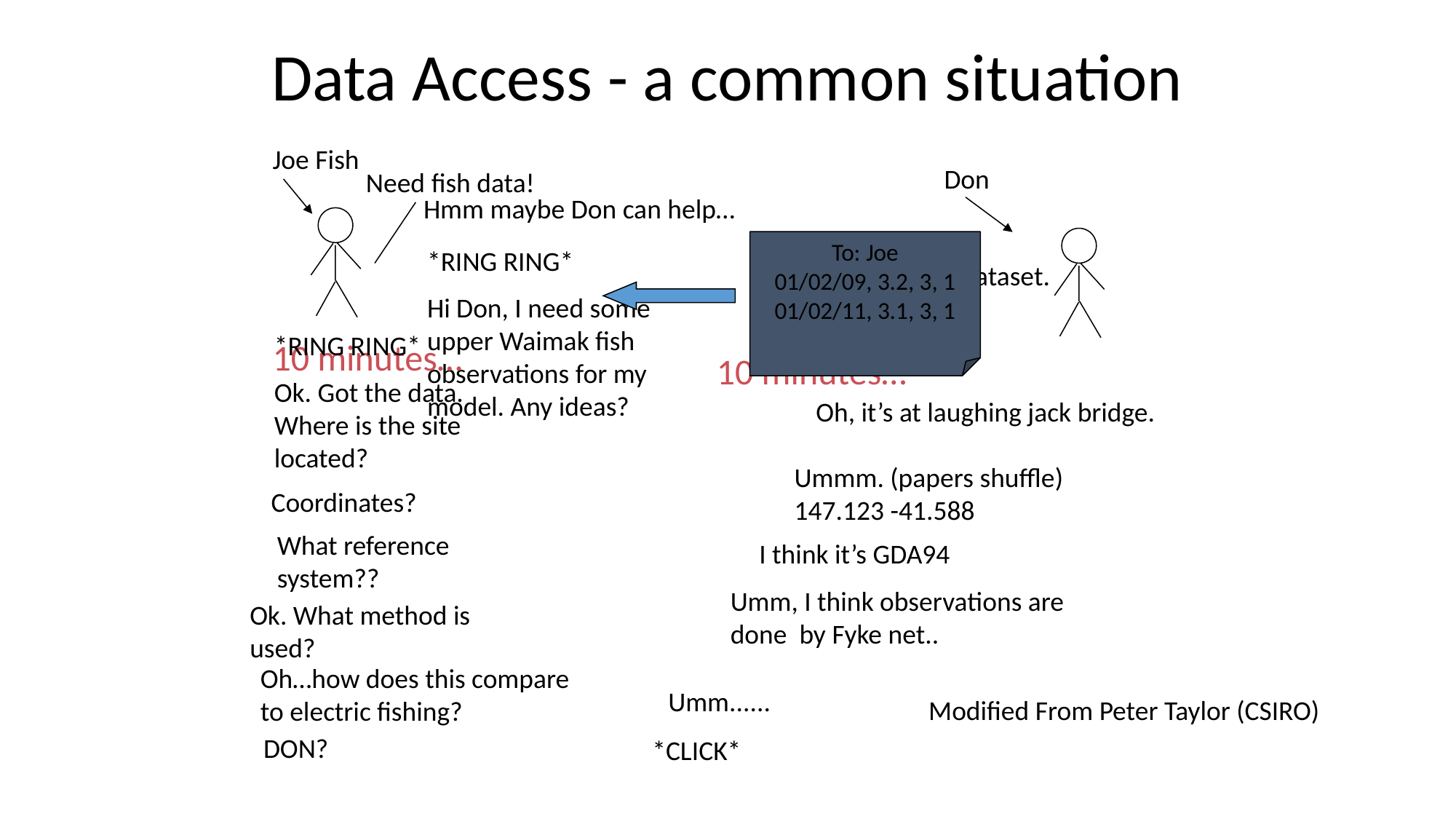

# Data Access - a common situation
Joe Fish
Don
Need fish data!

Hmm maybe Don can help…

To: Joe
01/02/09, 3.2, 3, 1
01/02/11, 3.1, 3, 1

*RING RING*
Hi Don, I need some upper Waimak fish observations for my model. Any ideas?

Hmm, I’ve got one dataset. I’ll send it through…

*RING RING*
Ok. Got the data. Where is the site located?
10 minutes…
10 minutes…
Oh, it’s at laughing jack bridge.

Ummm. (papers shuffle)
147.123 -41.588
Coordinates?
What reference system??
I think it’s GDA94
Umm, I think observations are done  by Fyke net..
Ok. What method is used?
Oh…how does this compare to electric fishing?
Umm......
Modified From Peter Taylor (CSIRO)
DON?
*CLICK*